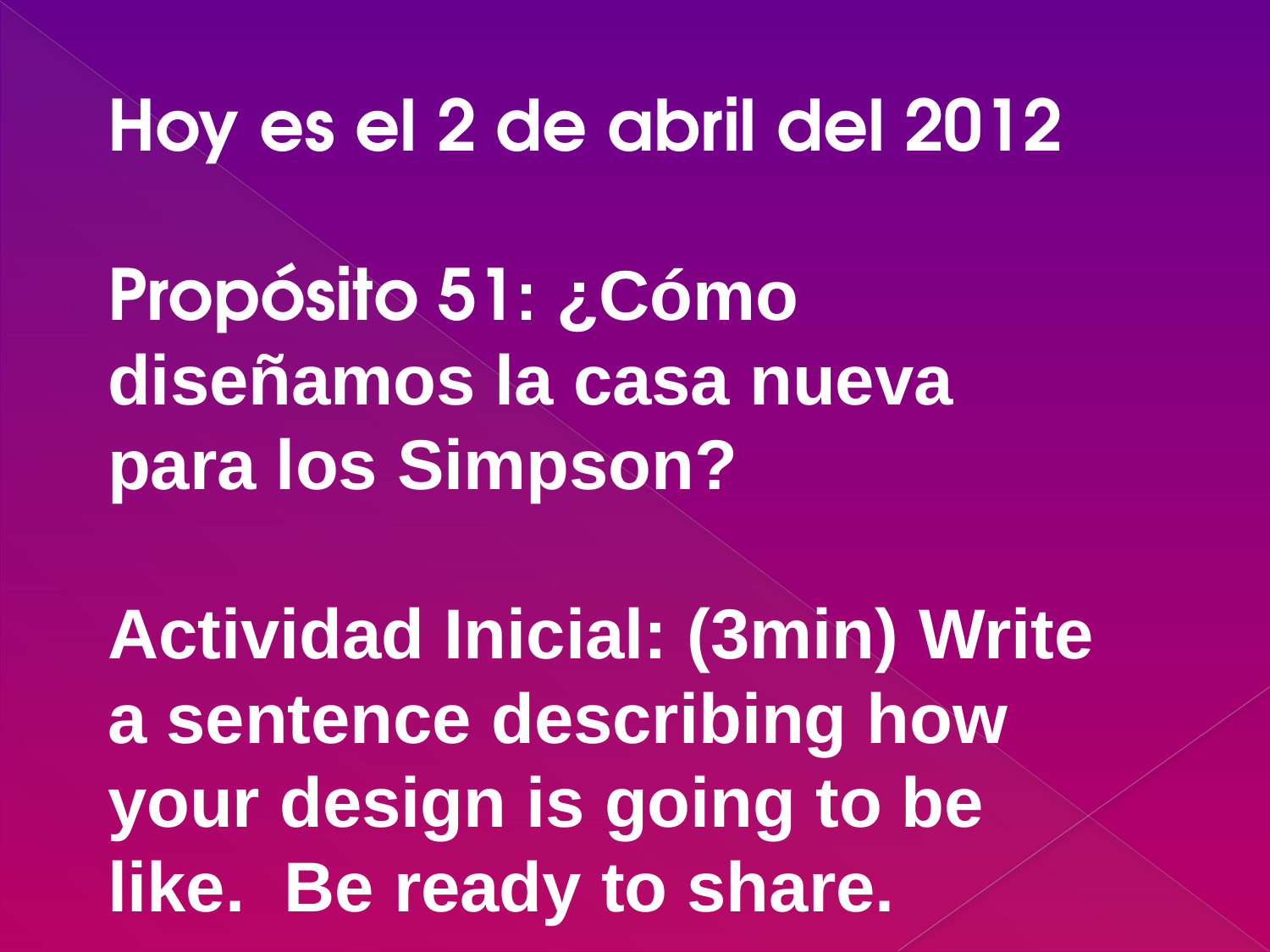

Hoy es el 2 de abril del 2012

Propósito 51: ¿Cómo diseñamos la casa nueva para los Simpson?

Actividad Inicial: (3min) Write a sentence describing how your design is going to be like.  Be ready to share.